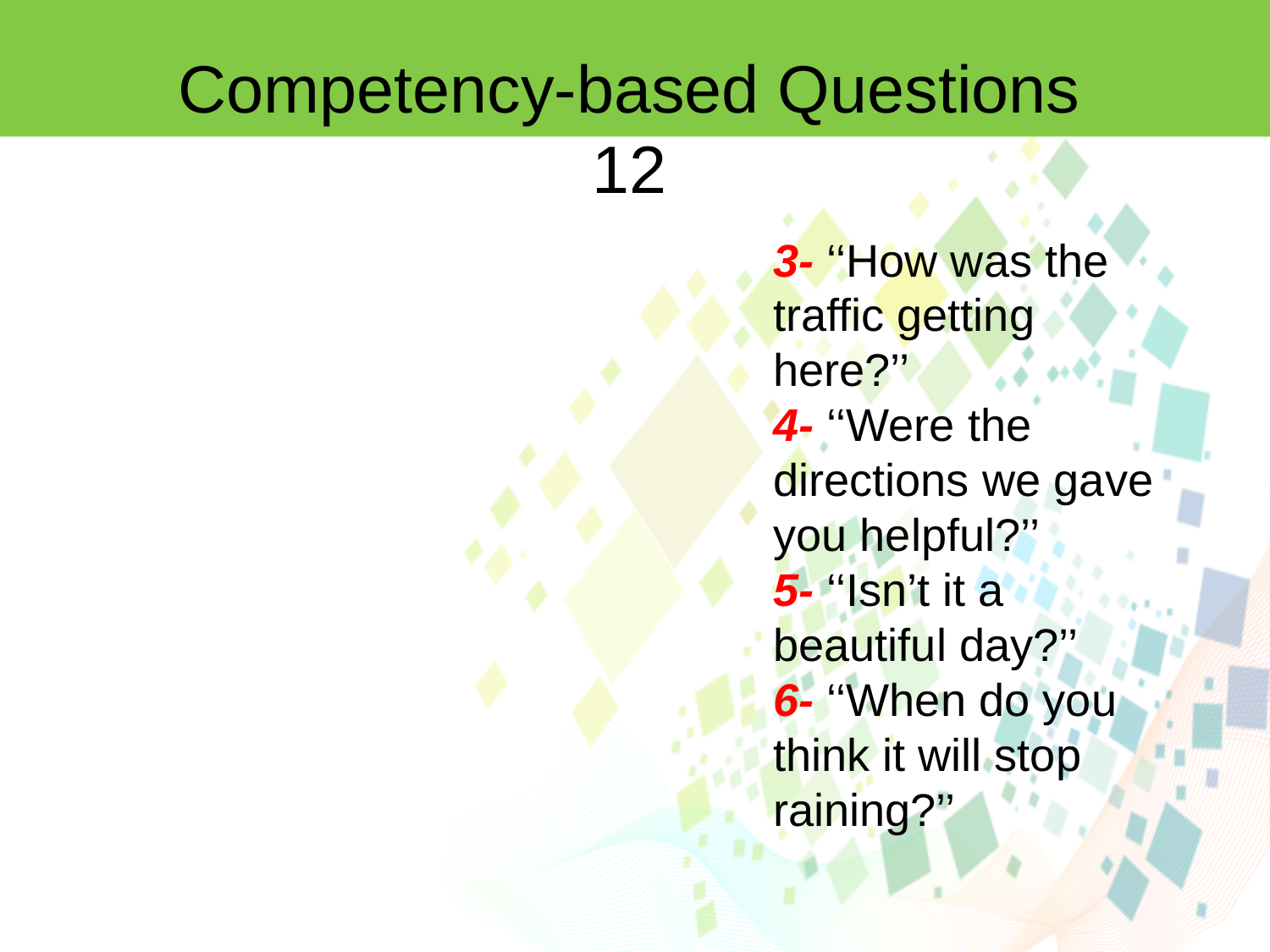

Competency-based Questions 12
3- ‘‘How was the traffic getting here?’’
4- ‘‘Were the directions we gave you helpful?’’
5- ‘‘Isn’t it a beautiful day?’’
6- ‘‘When do you think it will stop raining?’’